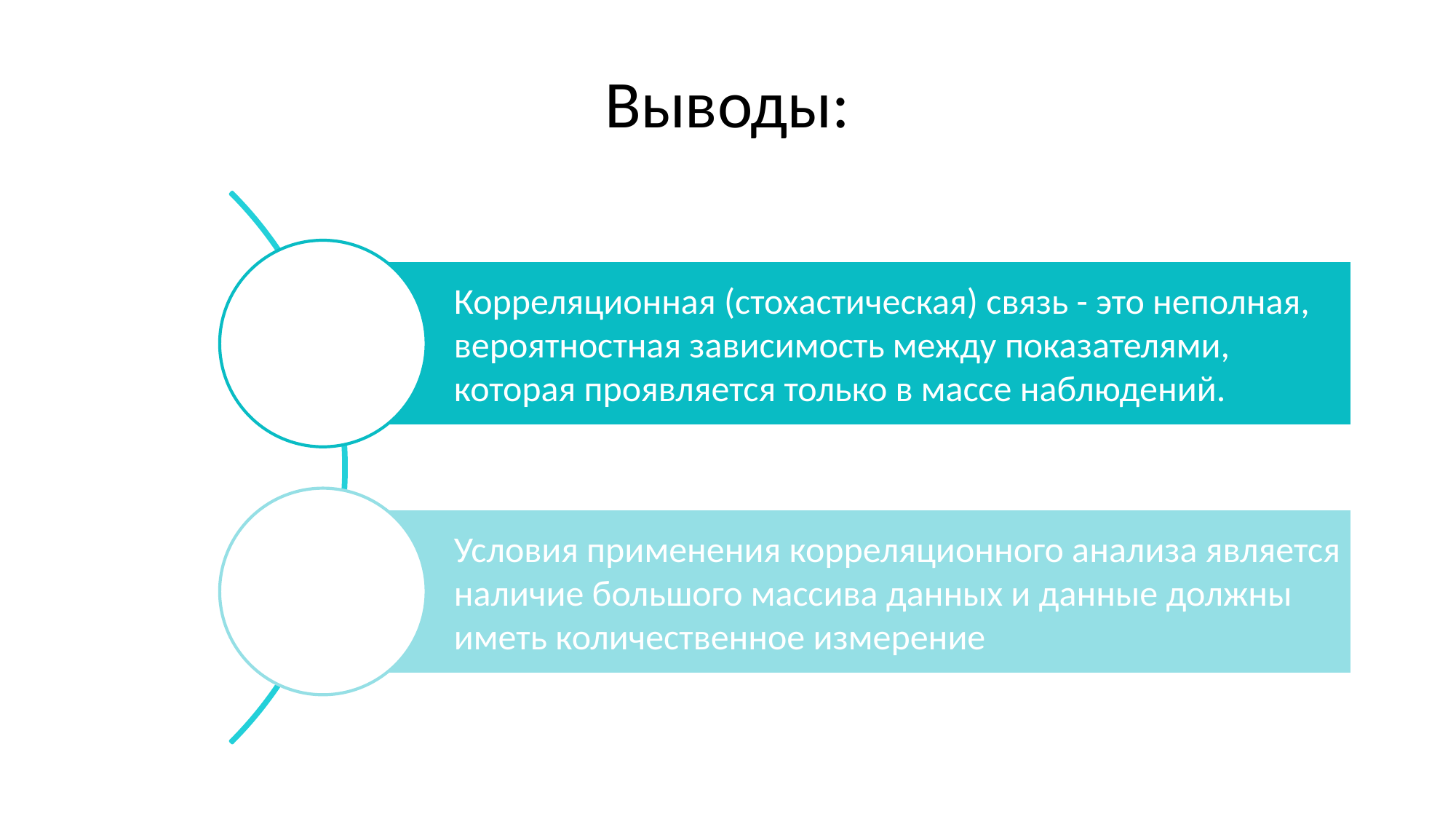

# Выводы:
Корреляционная (стохастическая) связь - это неполная, вероятностная зависимость между показателями, которая проявляется только в массе наблюдений.
Условия применения корреляционного анализа является наличие большого массива данных и данные должны иметь количественное измерение